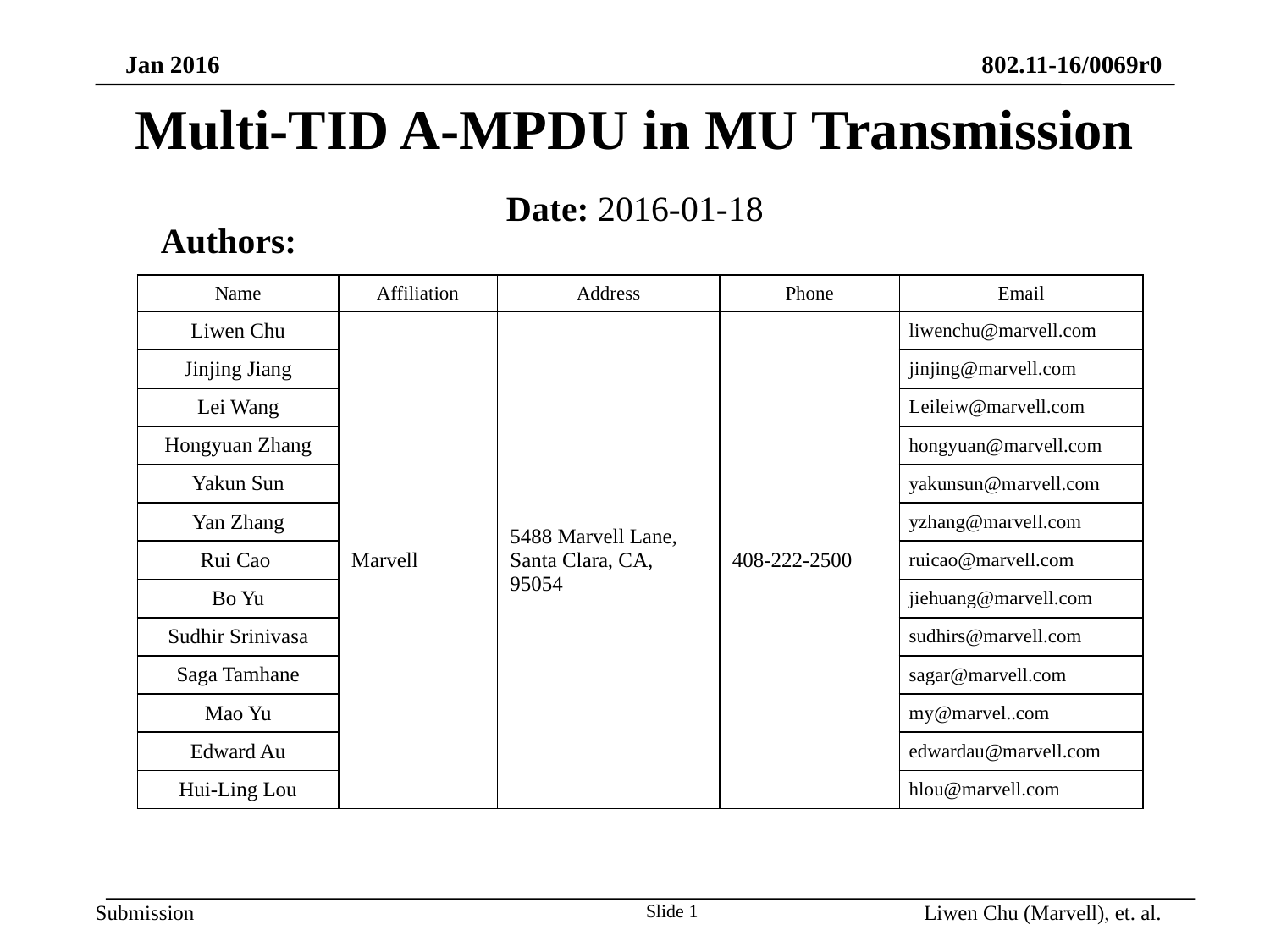

# Multi-TID A-MPDU in MU Transmission
Date: 2016-01-18
Authors:
| Name | Affiliation | Address | Phone | Email |
| --- | --- | --- | --- | --- |
| Liwen Chu | Marvell | 5488 Marvell Lane, Santa Clara, CA, 95054 | 408-222-2500 | liwenchu@marvell.com |
| Jinjing Jiang |  |  |  | jinjing@marvell.com |
| Lei Wang |  |  |  | Leileiw@marvell.com |
| Hongyuan Zhang |  |  |  | hongyuan@marvell.com |
| Yakun Sun |  |  |  | yakunsun@marvell.com |
| Yan Zhang |  |  |  | yzhang@marvell.com |
| Rui Cao |  |  |  | ruicao@marvell.com |
| Bo Yu |  |  |  | jiehuang@marvell.com |
| Sudhir Srinivasa |  |  |  | sudhirs@marvell.com |
| Saga Tamhane |  |  |  | sagar@marvell.com |
| Mao Yu |  |  |  | my@marvel..com |
| Edward Au |  |  |  | edwardau@marvell.com |
| Hui-Ling Lou |  |  |  | hlou@marvell.com |
Slide 1
Liwen Chu (Marvell), et. al.